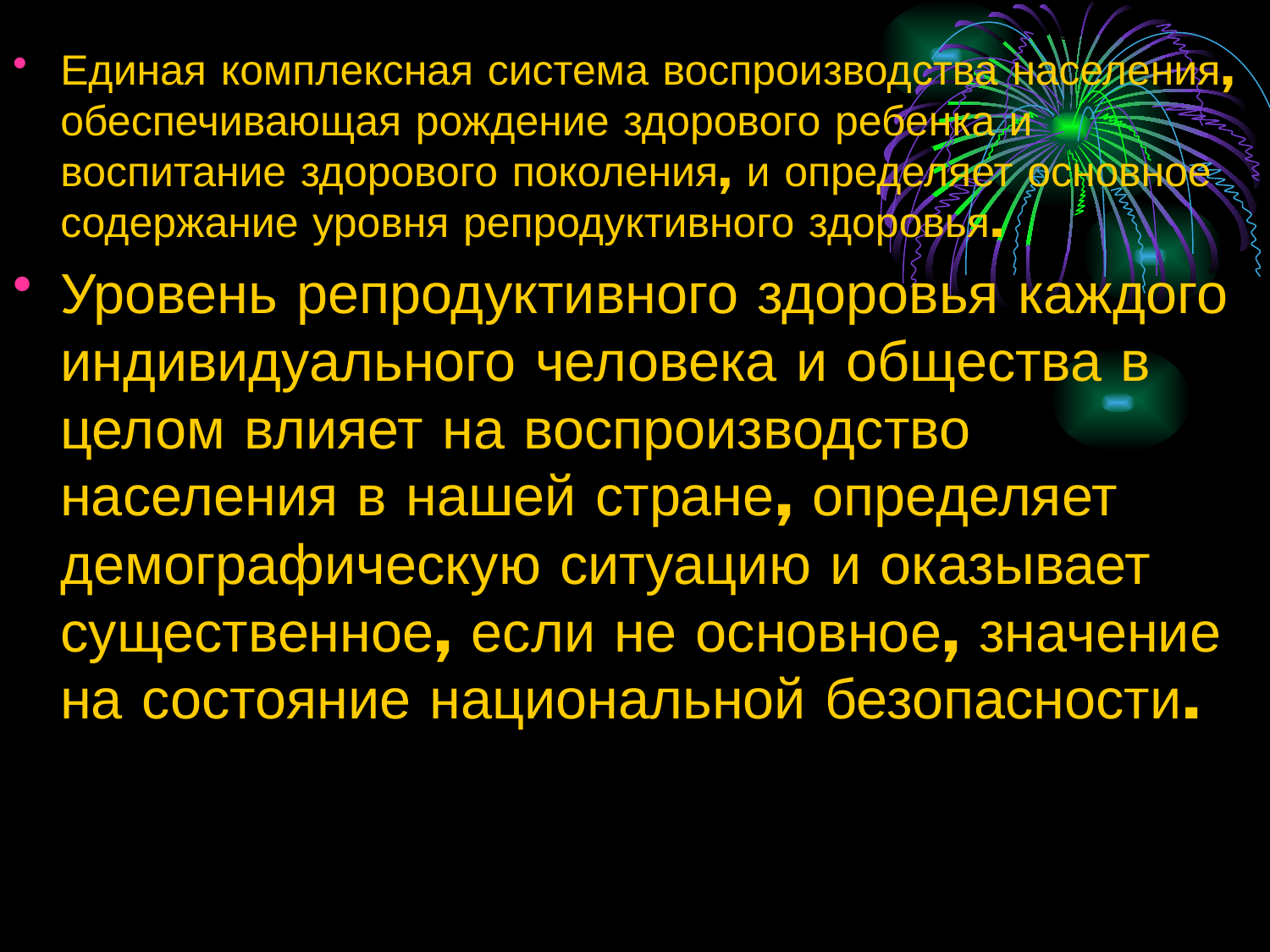

Единая комплексная система воспроизводства населения, обеспечивающая рождение здорового ребенка и воспитание здорового поколения, и определяет основное содержание уровня репродуктивного здоровья.
Уровень репродуктивного здоровья каждого индивидуального человека и общества в целом влияет на воспроизводство населения в нашей стране, определяет демографическую ситуацию и оказывает существенное, если не основное, значение на состояние национальной безопасности.